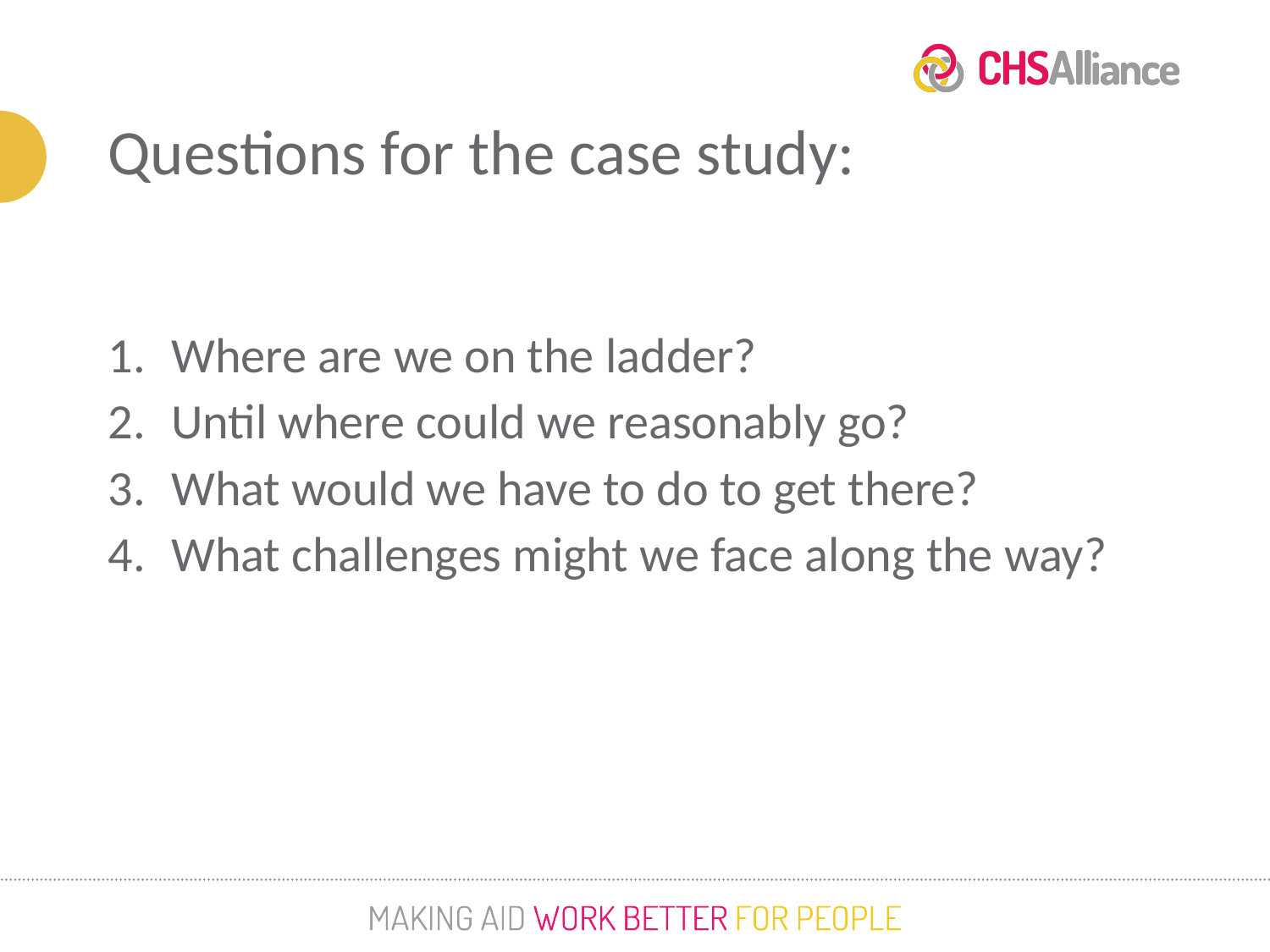

Questions for the case study:
Where are we on the ladder?
Until where could we reasonably go?
What would we have to do to get there?
What challenges might we face along the way?